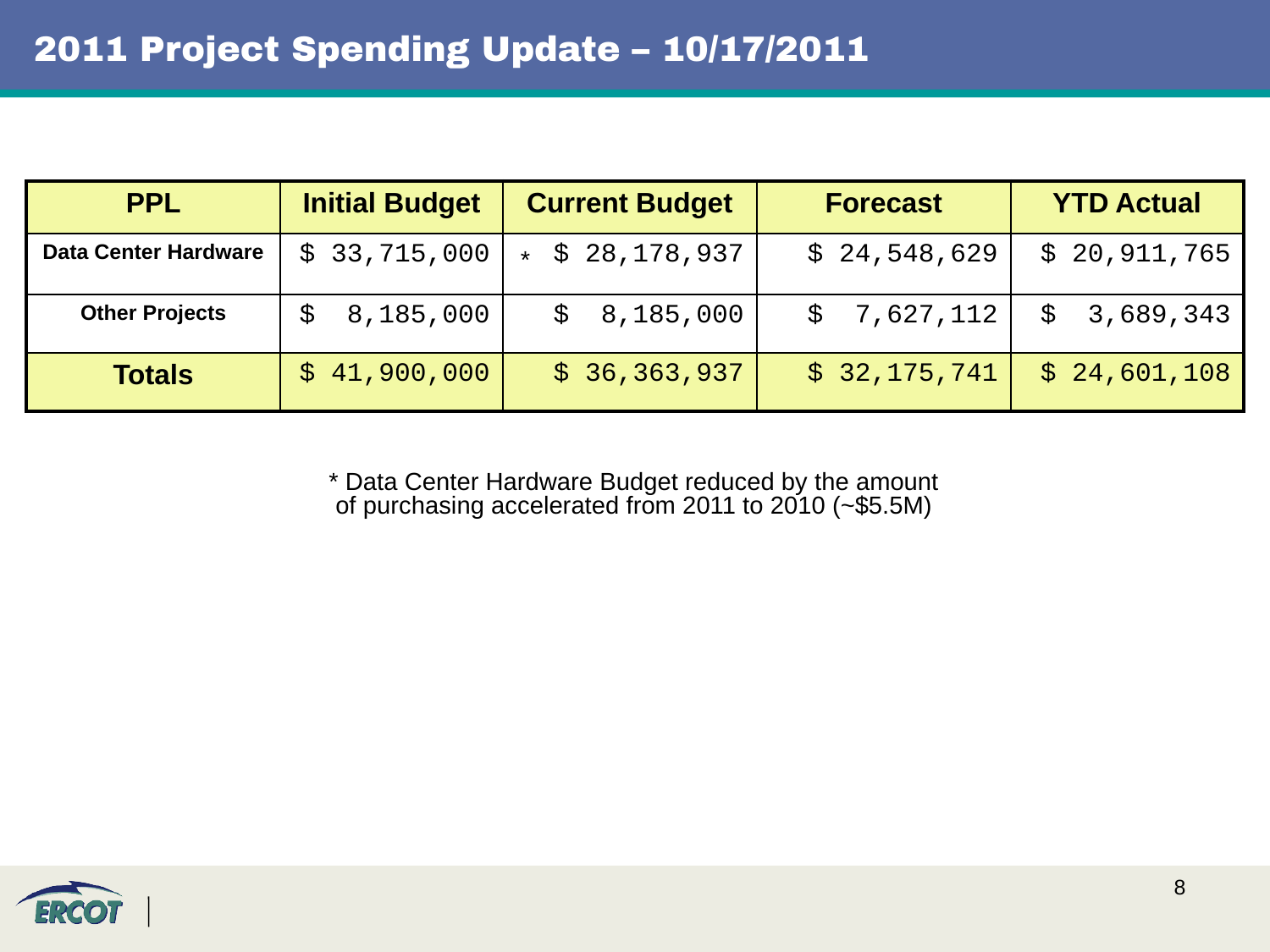

# 2011 Project Spending Update – 10/17/2011
| PPL | Initial Budget | Current Budget | Forecast | YTD Actual |
| --- | --- | --- | --- | --- |
| Data Center Hardware | $ 33,715,000 | $ 28,178,937 | $ 24,548,629 | $ 20,911,765 |
| Other Projects | $ 8,185,000 | $ 8,185,000 | $ 7,627,112 | $ 3,689,343 |
| Totals | $ 41,900,000 | $ 36,363,937 | $ 32,175,741 | $ 24,601,108 |
*
* Data Center Hardware Budget reduced by the amount of purchasing accelerated from 2011 to 2010 (~$5.5M)